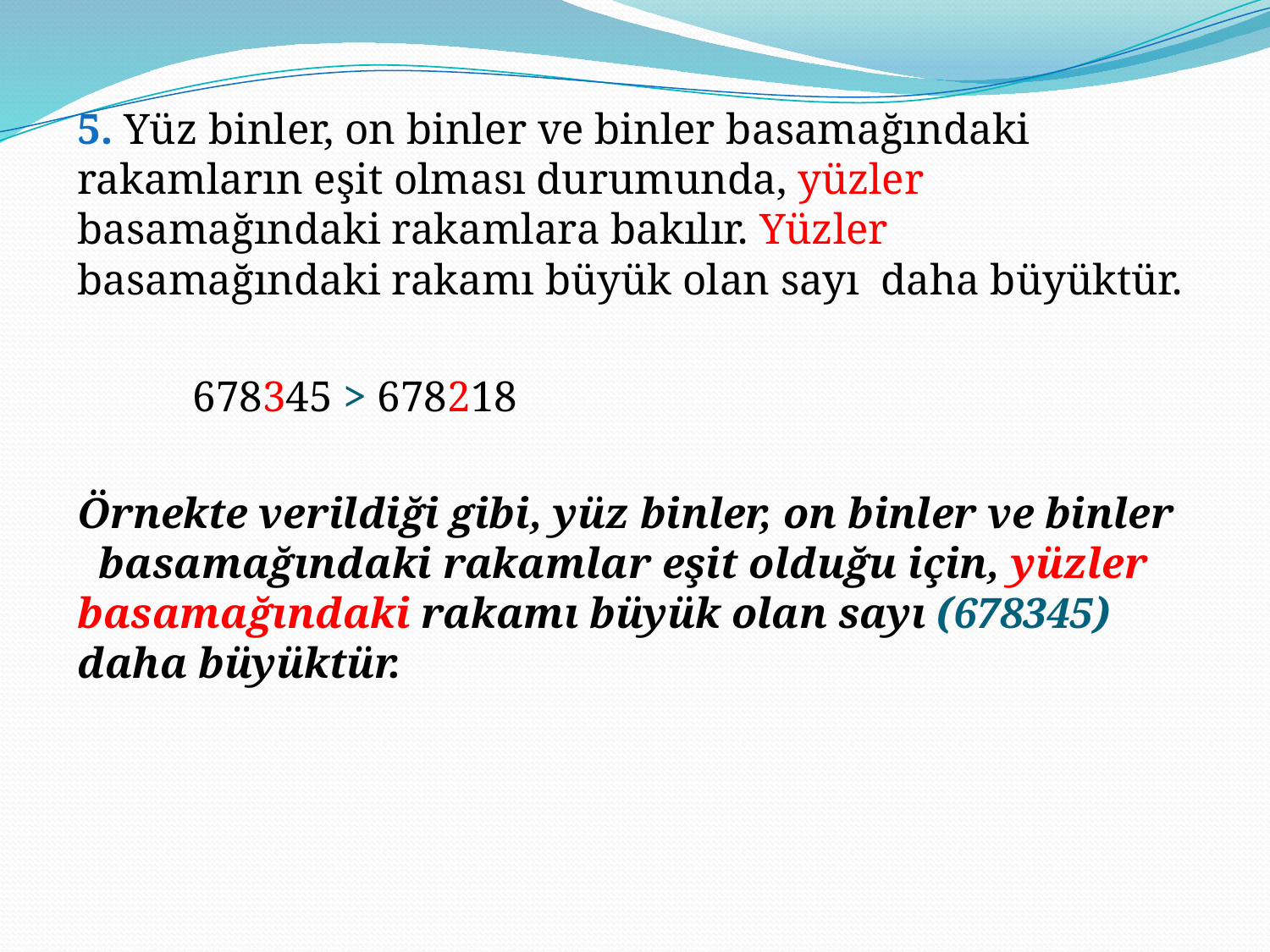

5. Yüz binler, on binler ve binler basamağındaki rakamların eşit olması durumunda, yüzler basamağındaki rakamlara bakılır. Yüzler  basamağındaki rakamı büyük olan sayı  daha büyüktür.

			678345 > 678218

Örnekte verildiği gibi, yüz binler, on binler ve binler    basamağındaki rakamlar eşit olduğu için, yüzler   basamağındaki rakamı büyük olan sayı (678345) daha büyüktür.